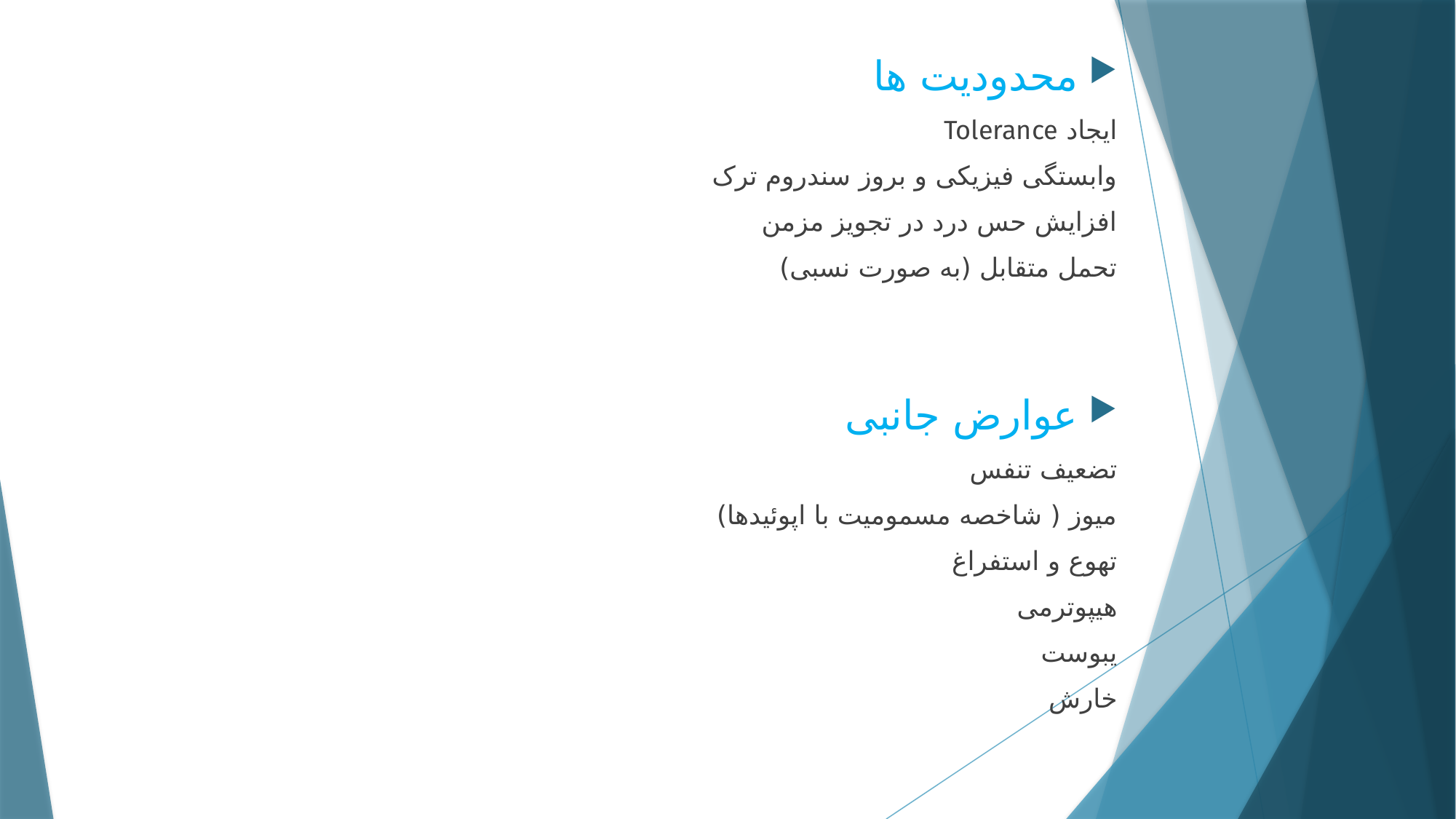

محدودیت ها
ایجاد Tolerance
وابستگی فیزیکی و بروز سندروم ترک
افزایش حس درد در تجویز مزمن
تحمل متقابل (به صورت نسبی)

عوارض جانبی
تضعیف تنفس
میوز ( شاخصه مسمومیت با اپوئیدها)
تهوع و استفراغ
هیپوترمی
یبوست
خارش